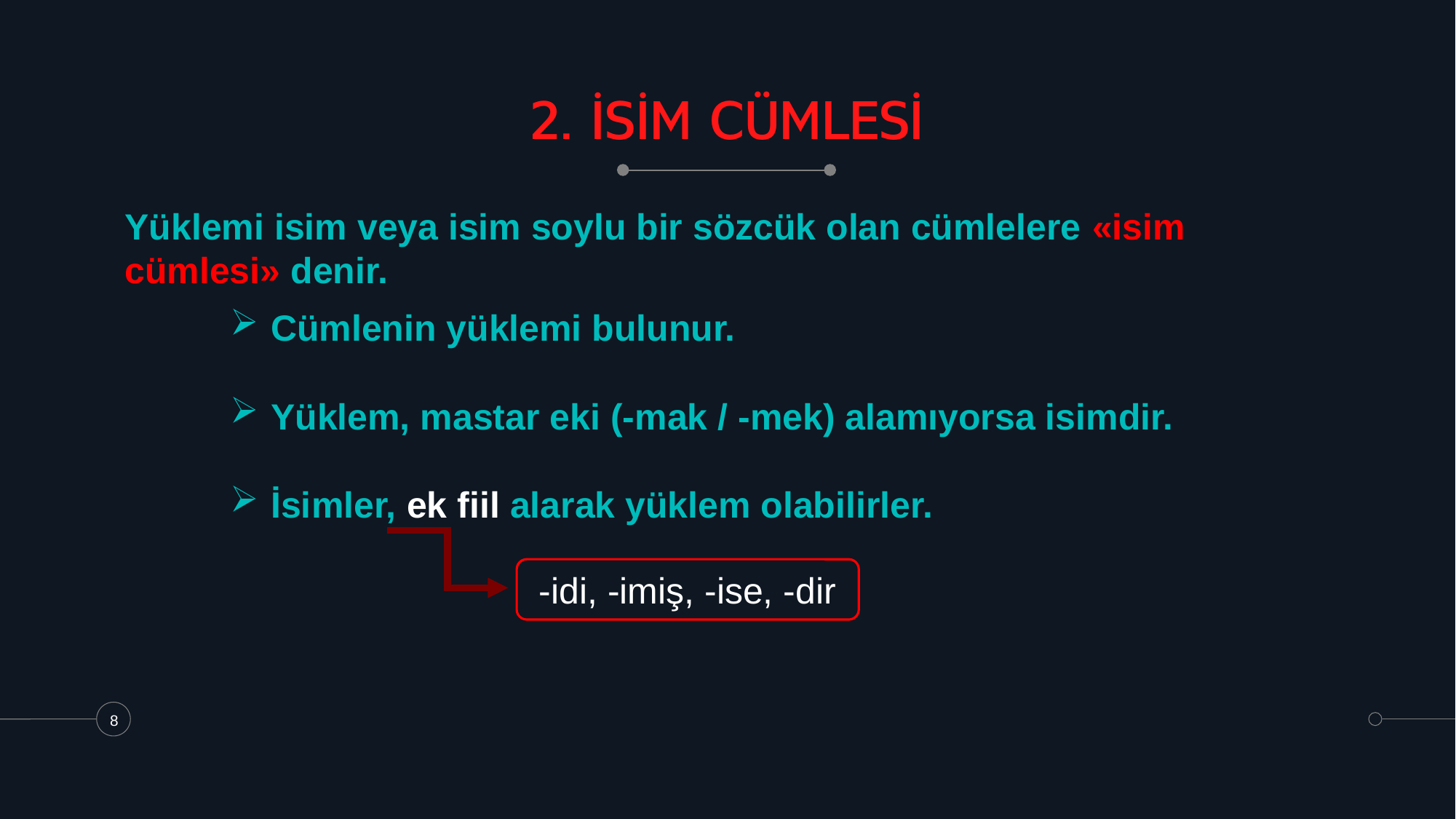

# 2. İSİM CÜMLESİ
Yüklemi isim veya isim soylu bir sözcük olan cümlelere «isim cümlesi» denir.
Cümlenin yüklemi bulunur.
Yüklem, mastar eki (-mak / -mek) alamıyorsa isimdir.
İsimler, ek fiil alarak yüklem olabilirler.
-idi, -imiş, -ise, -dir
8